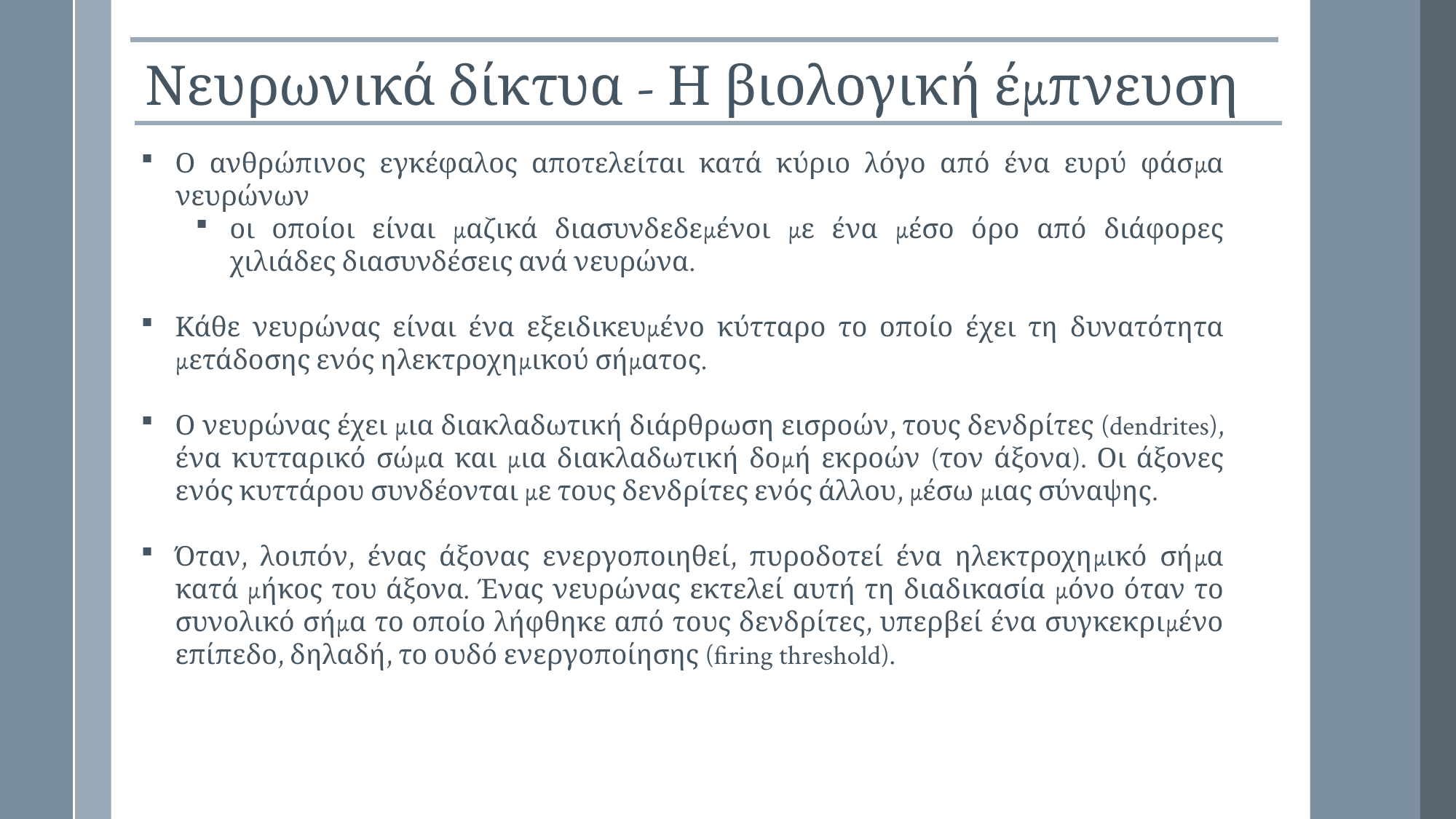

Νευρωνικά δίκτυα - Η βιολογική έμπνευση
Ο ανθρώπινος εγκέφαλος αποτελείται κατά κύριο λόγο από ένα ευρύ φάσμα νευρώνων
οι οποίοι είναι μαζικά διασυνδεδεμένοι με ένα μέσο όρο από διάφορες χιλιάδες διασυνδέσεις ανά νευρώνα.

Κάθε νευρώνας είναι ένα εξειδικευμένο κύτταρο το οποίο έχει τη δυνατότητα μετάδοσης ενός ηλεκτροχημικού σήματος.

Ο νευρώνας έχει μια διακλαδωτική διάρθρωση εισροών, τους δενδρίτες (dendrites), ένα κυτταρικό σώμα και μια διακλαδωτική δομή εκροών (τον άξονα). Οι άξονες ενός κυττάρου συνδέονται με τους δενδρίτες ενός άλλου, μέσω μιας σύναψης.

Όταν, λοιπόν, ένας άξονας ενεργοποιηθεί, πυροδοτεί ένα ηλεκτροχημικό σήμα κατά μήκος του άξονα. Ένας νευρώνας εκτελεί αυτή τη διαδικασία μόνο όταν το συνολικό σήμα το οποίο λήφθηκε από τους δενδρίτες, υπερβεί ένα συγκεκριμένο επίπεδο, δηλαδή, το ουδό ενεργοποίησης (firing threshold).